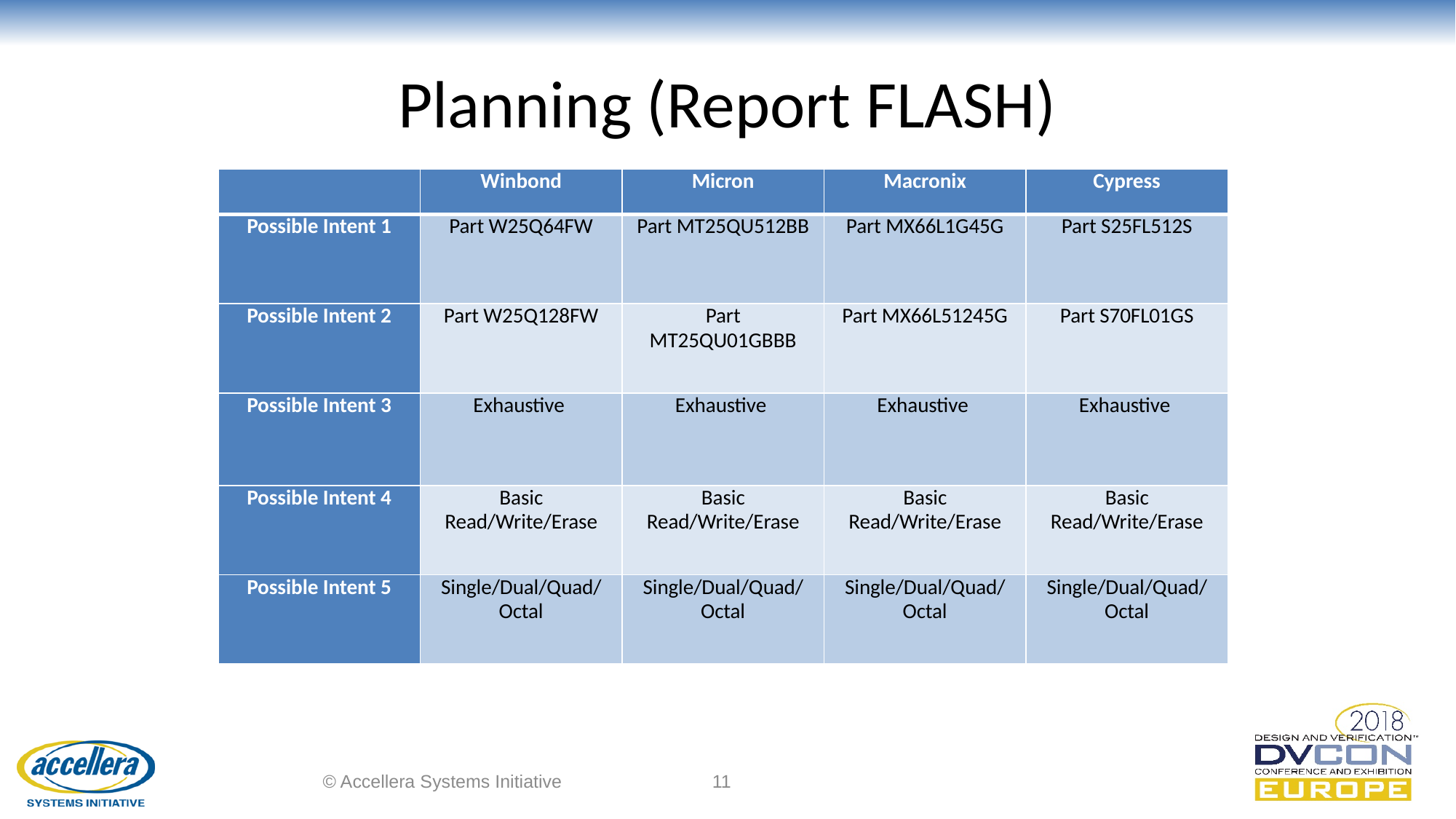

# Planning (Report FLASH)
|  | Winbond | Micron | Macronix | Cypress |
| --- | --- | --- | --- | --- |
| Possible Intent 1 | Part W25Q64FW | Part MT25QU512BB | Part MX66L1G45G | Part S25FL512S |
| Possible Intent 2 | Part W25Q128FW | Part MT25QU01GBBB | Part MX66L51245G | Part S70FL01GS |
| Possible Intent 3 | Exhaustive | Exhaustive | Exhaustive | Exhaustive |
| Possible Intent 4 | Basic Read/Write/Erase | Basic Read/Write/Erase | Basic Read/Write/Erase | Basic Read/Write/Erase |
| Possible Intent 5 | Single/Dual/Quad/Octal | Single/Dual/Quad/Octal | Single/Dual/Quad/Octal | Single/Dual/Quad/Octal |
© Accellera Systems Initiative
11